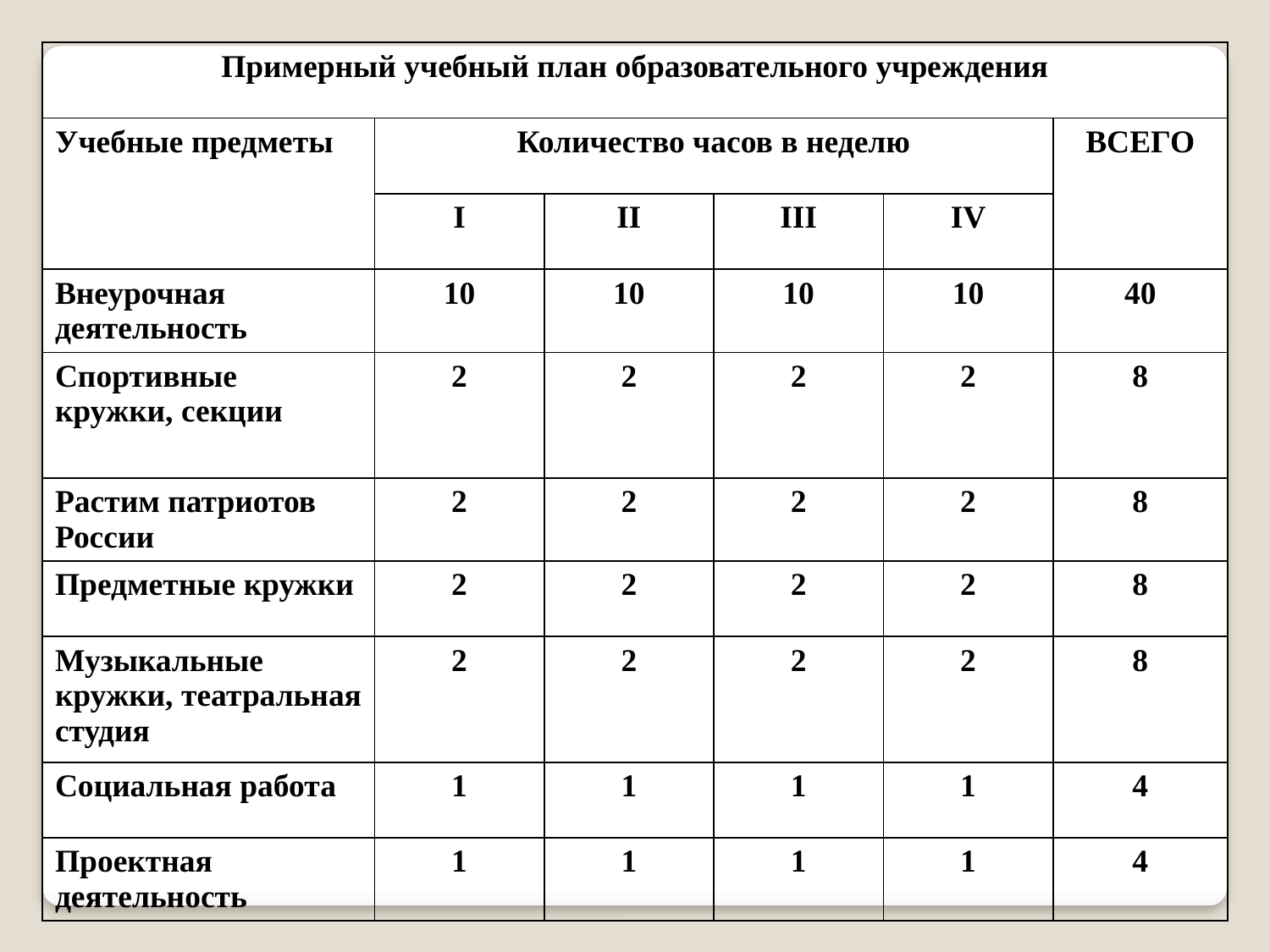

| Примерный учебный план образовательного учреждения |  |  |  |  |  |
| --- | --- | --- | --- | --- | --- |
| Учебные предметы | Количество часов в неделю |  |  |  | ВСЕГО |
|  | I | II | III | IV |  |
| Внеурочная деятельность | 10 | 10 | 10 | 10 | 40 |
| Спортивные кружки, секции | 2 | 2 | 2 | 2 | 8 |
| Растим патриотов России | 2 | 2 | 2 | 2 | 8 |
| Предметные кружки | 2 | 2 | 2 | 2 | 8 |
| Музыкальные кружки, театральная студия | 2 | 2 | 2 | 2 | 8 |
| Социальная работа | 1 | 1 | 1 | 1 | 4 |
| Проектная деятельность | 1 | 1 | 1 | 1 | 4 |